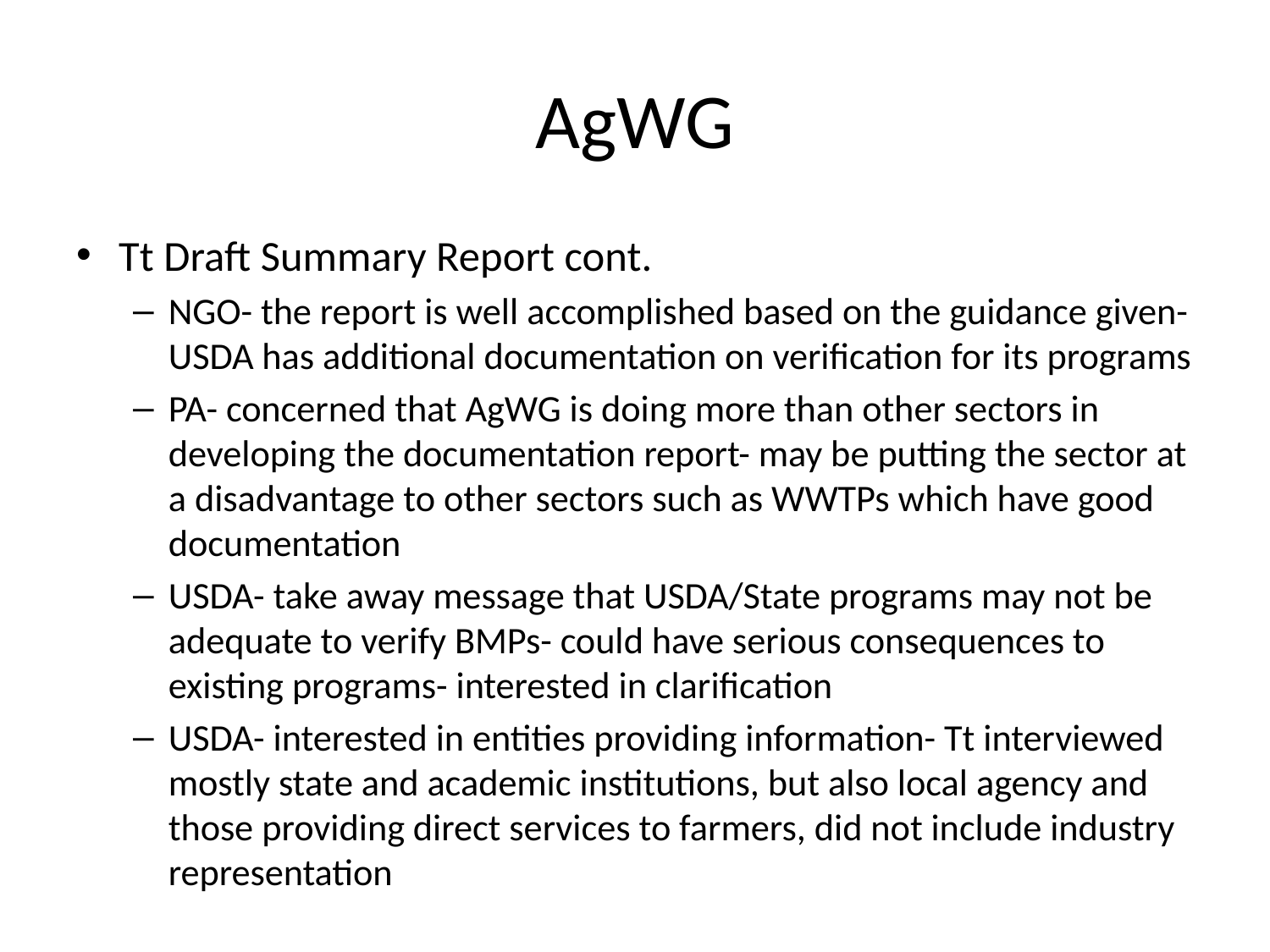

# AgWG
Tt Draft Summary Report cont.
NGO- the report is well accomplished based on the guidance given- USDA has additional documentation on verification for its programs
PA- concerned that AgWG is doing more than other sectors in developing the documentation report- may be putting the sector at a disadvantage to other sectors such as WWTPs which have good documentation
USDA- take away message that USDA/State programs may not be adequate to verify BMPs- could have serious consequences to existing programs- interested in clarification
USDA- interested in entities providing information- Tt interviewed mostly state and academic institutions, but also local agency and those providing direct services to farmers, did not include industry representation